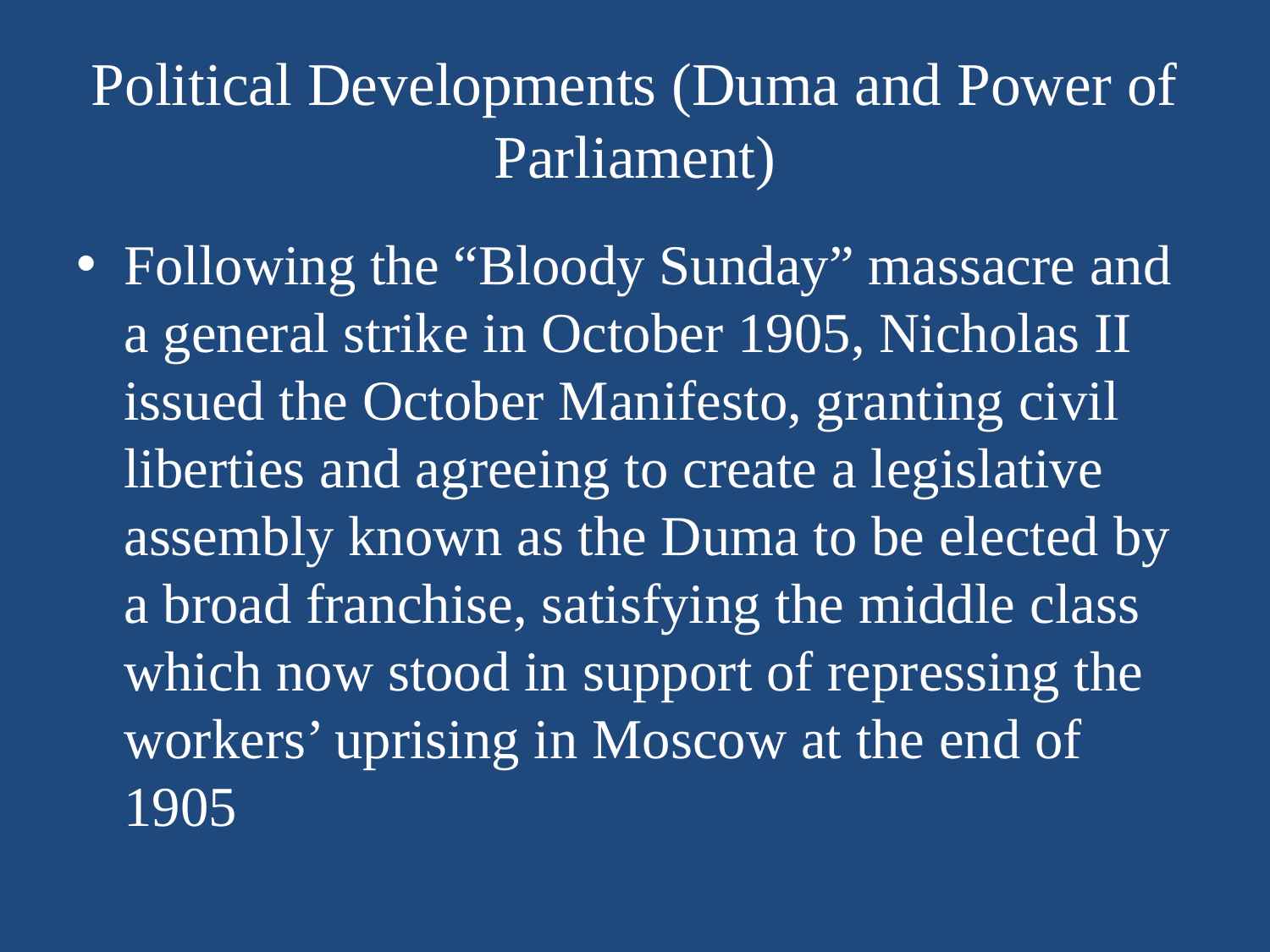

# Political Developments (Duma and Power of Parliament)
Following the “Bloody Sunday” massacre and a general strike in October 1905, Nicholas II issued the October Manifesto, granting civil liberties and agreeing to create a legislative assembly known as the Duma to be elected by a broad franchise, satisfying the middle class which now stood in support of repressing the workers’ uprising in Moscow at the end of 1905